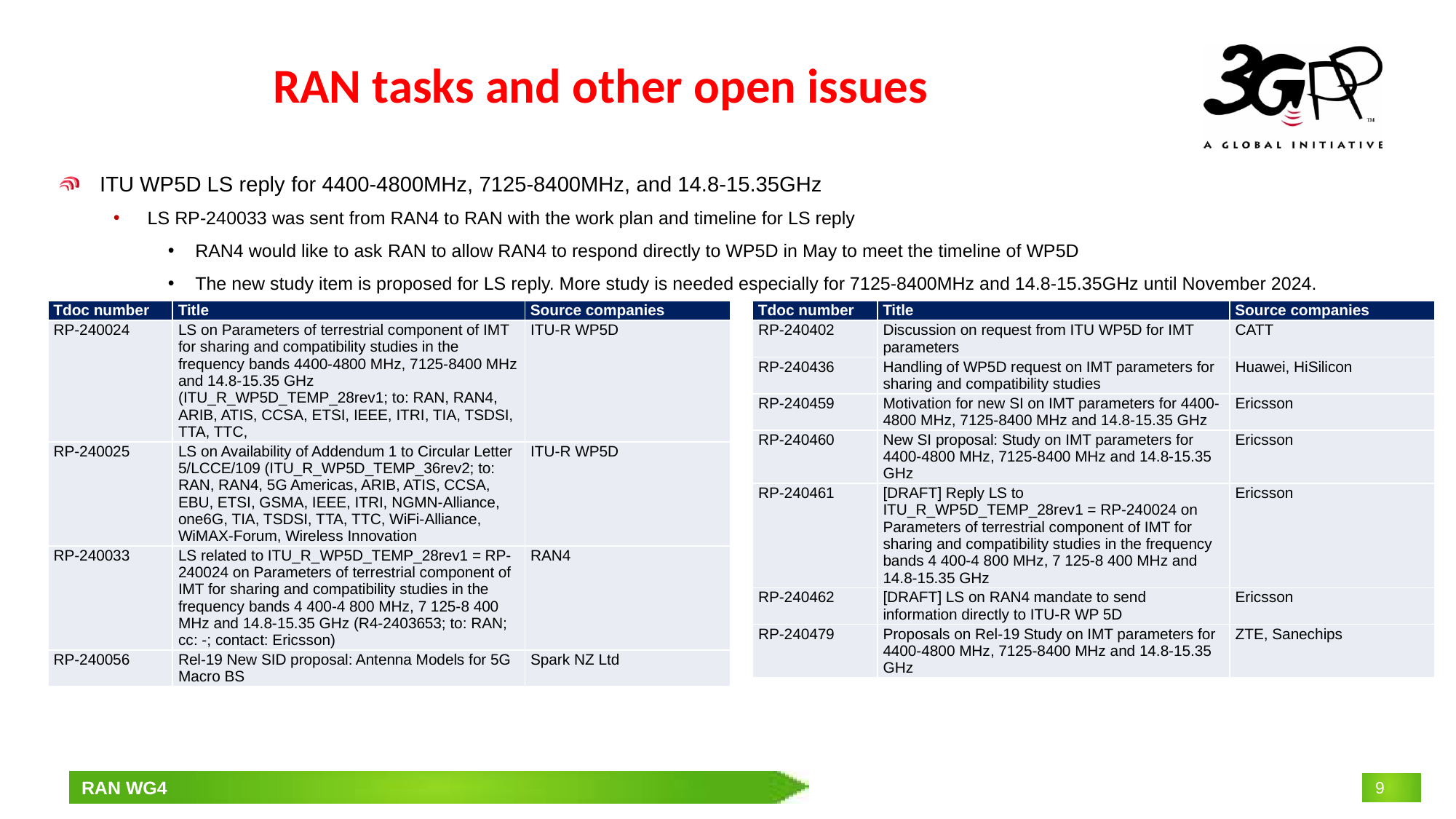

# RAN tasks and other open issues
ITU WP5D LS reply for 4400-4800MHz, 7125-8400MHz, and 14.8-15.35GHz
LS RP-240033 was sent from RAN4 to RAN with the work plan and timeline for LS reply
RAN4 would like to ask RAN to allow RAN4 to respond directly to WP5D in May to meet the timeline of WP5D
The new study item is proposed for LS reply. More study is needed especially for 7125-8400MHz and 14.8-15.35GHz until November 2024.

| Tdoc number | Title | Source companies |
| --- | --- | --- |
| RP-240024 | LS on Parameters of terrestrial component of IMT for sharing and compatibility studies in the frequency bands 4400-4800 MHz, 7125-8400 MHz and 14.8-15.35 GHz (ITU\_R\_WP5D\_TEMP\_28rev1; to: RAN, RAN4, ARIB, ATIS, CCSA, ETSI, IEEE, ITRI, TIA, TSDSI, TTA, TTC, | ITU-R WP5D |
| RP-240025 | LS on Availability of Addendum 1 to Circular Letter 5/LCCE/109 (ITU\_R\_WP5D\_TEMP\_36rev2; to: RAN, RAN4, 5G Americas, ARIB, ATIS, CCSA, EBU, ETSI, GSMA, IEEE, ITRI, NGMN-Alliance, one6G, TIA, TSDSI, TTA, TTC, WiFi-Alliance, WiMAX-Forum, Wireless Innovation | ITU-R WP5D |
| RP-240033 | LS related to ITU\_R\_WP5D\_TEMP\_28rev1 = RP-240024 on Parameters of terrestrial component of IMT for sharing and compatibility studies in the frequency bands 4 400-4 800 MHz, 7 125-8 400 MHz and 14.8-15.35 GHz (R4-2403653; to: RAN; cc: -; contact: Ericsson) | RAN4 |
| RP-240056 | Rel-19 New SID proposal: Antenna Models for 5G Macro BS | Spark NZ Ltd |
| Tdoc number | Title | Source companies |
| --- | --- | --- |
| RP-240402 | Discussion on request from ITU WP5D for IMT parameters | CATT |
| RP-240436 | Handling of WP5D request on IMT parameters for sharing and compatibility studies | Huawei, HiSilicon |
| RP-240459 | Motivation for new SI on IMT parameters for 4400-4800 MHz, 7125-8400 MHz and 14.8-15.35 GHz | Ericsson |
| RP-240460 | New SI proposal: Study on IMT parameters for 4400-4800 MHz, 7125-8400 MHz and 14.8-15.35 GHz | Ericsson |
| RP-240461 | [DRAFT] Reply LS to ITU\_R\_WP5D\_TEMP\_28rev1 = RP-240024 on Parameters of terrestrial component of IMT for sharing and compatibility studies in the frequency bands 4 400-4 800 MHz, 7 125-8 400 MHz and 14.8-15.35 GHz | Ericsson |
| RP-240462 | [DRAFT] LS on RAN4 mandate to send information directly to ITU-R WP 5D | Ericsson |
| RP-240479 | Proposals on Rel-19 Study on IMT parameters for 4400-4800 MHz, 7125-8400 MHz and 14.8-15.35 GHz | ZTE, Sanechips |